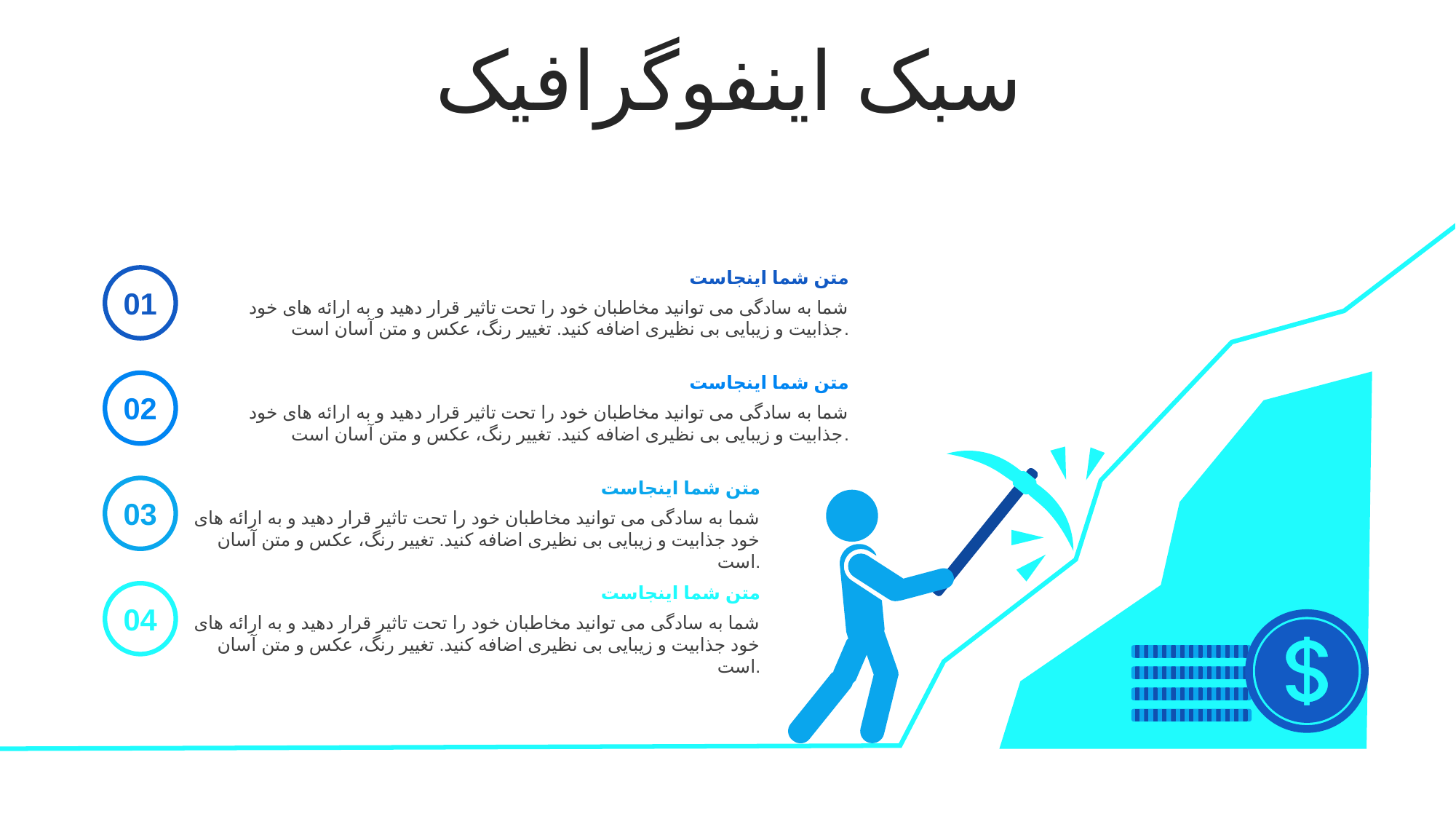

سبک اینفوگرافیک

متن شما اینجاست
شما به سادگی می توانید مخاطبان خود را تحت تاثیر قرار دهید و به ارائه های خود جذابیت و زیبایی بی نظیری اضافه کنید. تغییر رنگ، عکس و متن آسان است.

01
متن شما اینجاست
شما به سادگی می توانید مخاطبان خود را تحت تاثیر قرار دهید و به ارائه های خود جذابیت و زیبایی بی نظیری اضافه کنید. تغییر رنگ، عکس و متن آسان است.

02

متن شما اینجاست
شما به سادگی می توانید مخاطبان خود را تحت تاثیر قرار دهید و به ارائه های خود جذابیت و زیبایی بی نظیری اضافه کنید. تغییر رنگ، عکس و متن آسان است.

03

متن شما اینجاست
شما به سادگی می توانید مخاطبان خود را تحت تاثیر قرار دهید و به ارائه های خود جذابیت و زیبایی بی نظیری اضافه کنید. تغییر رنگ، عکس و متن آسان است.

04